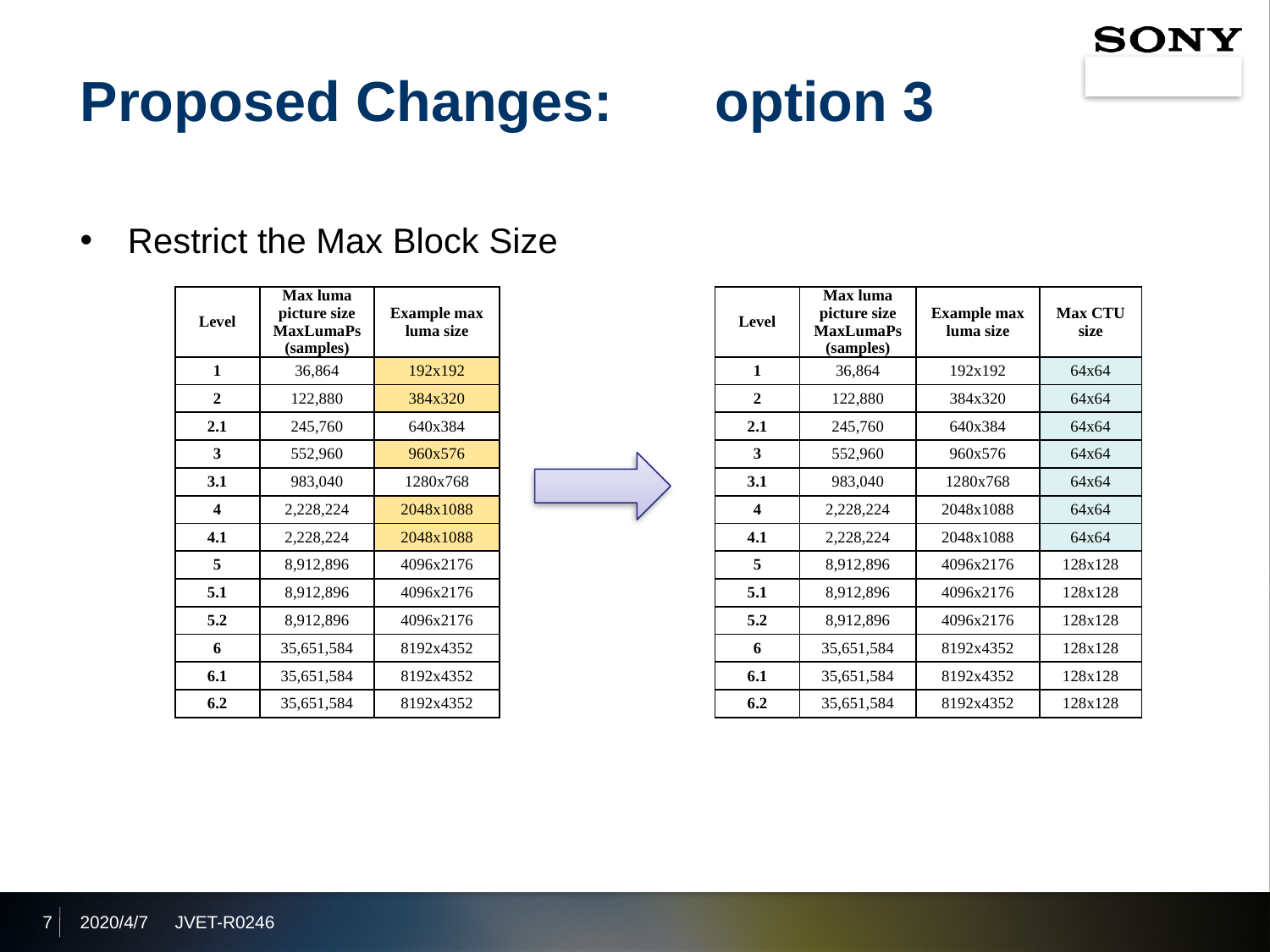

# Proposed Changes:	option 3

Restrict the Max Block Size
| Level | Max luma picture size MaxLumaPs (samples) | Example max luma size | Max CTU size |
| --- | --- | --- | --- |
| 1 | 36,864 | 192x192 | 64x64 |
| 2 | 122,880 | 384x320 | 64x64 |
| 2.1 | 245,760 | 640x384 | 64x64 |
| 3 | 552,960 | 960x576 | 64x64 |
| 3.1 | 983,040 | 1280x768 | 64x64 |
| 4 | 2,228,224 | 2048x1088 | 64x64 |
| 4.1 | 2,228,224 | 2048x1088 | 64x64 |
| 5 | 8,912,896 | 4096x2176 | 128x128 |
| 5.1 | 8,912,896 | 4096x2176 | 128x128 |
| 5.2 | 8,912,896 | 4096x2176 | 128x128 |
| 6 | 35,651,584 | 8192x4352 | 128x128 |
| 6.1 | 35,651,584 | 8192x4352 | 128x128 |
| 6.2 | 35,651,584 | 8192x4352 | 128x128 |
| Level | Max luma picture size MaxLumaPs (samples) | Example max luma size |
| --- | --- | --- |
| 1 | 36,864 | 192x192 |
| 2 | 122,880 | 384x320 |
| 2.1 | 245,760 | 640x384 |
| 3 | 552,960 | 960x576 |
| 3.1 | 983,040 | 1280x768 |
| 4 | 2,228,224 | 2048x1088 |
| 4.1 | 2,228,224 | 2048x1088 |
| 5 | 8,912,896 | 4096x2176 |
| 5.1 | 8,912,896 | 4096x2176 |
| 5.2 | 8,912,896 | 4096x2176 |
| 6 | 35,651,584 | 8192x4352 |
| 6.1 | 35,651,584 | 8192x4352 |
| 6.2 | 35,651,584 | 8192x4352 |

7
2020/4/7
JVET-R0246